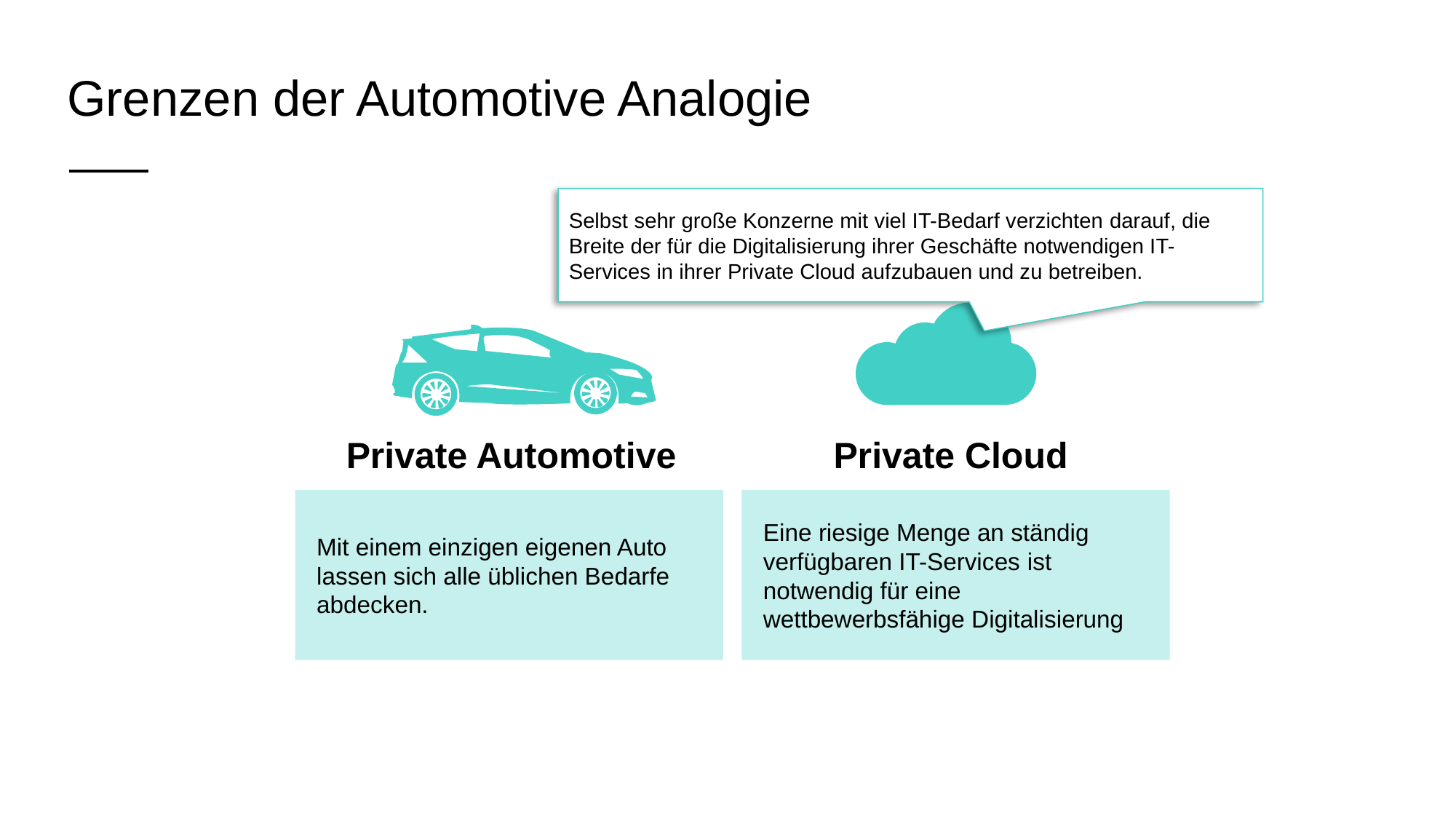

# Grenzen der Automotive Analogie
Selbst sehr große Konzerne mit viel IT-Bedarf verzichten darauf, die Breite der für die Digitalisierung ihrer Geschäfte notwendigen IT-Services in ihrer Private Cloud aufzubauen und zu betreiben.

Private Automotive
Private Cloud
Mit einem einzigen eigenen Auto lassen sich alle üblichen Bedarfe abdecken.
Eine riesige Menge an ständig verfügbaren IT-Services ist notwendig für eine wettbewerbsfähige Digitalisierung